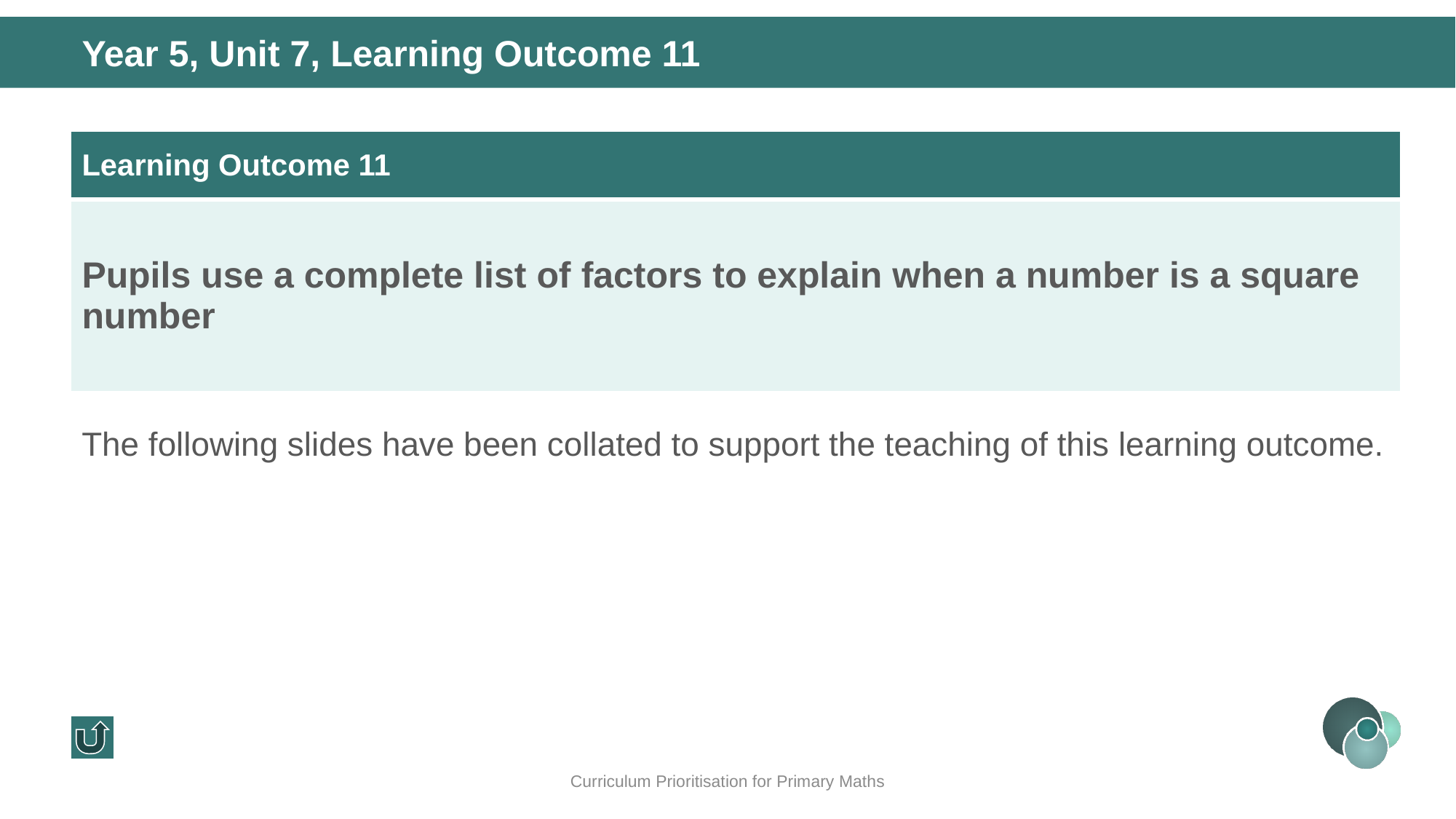

Year 5, Unit 7, Learning Outcome 11
| Learning Outcome 11 |
| --- |
| Pupils use a complete list of factors to explain when a number is a square number |
The following slides have been collated to support the teaching of this learning outcome.

Curriculum Prioritisation for Primary Maths